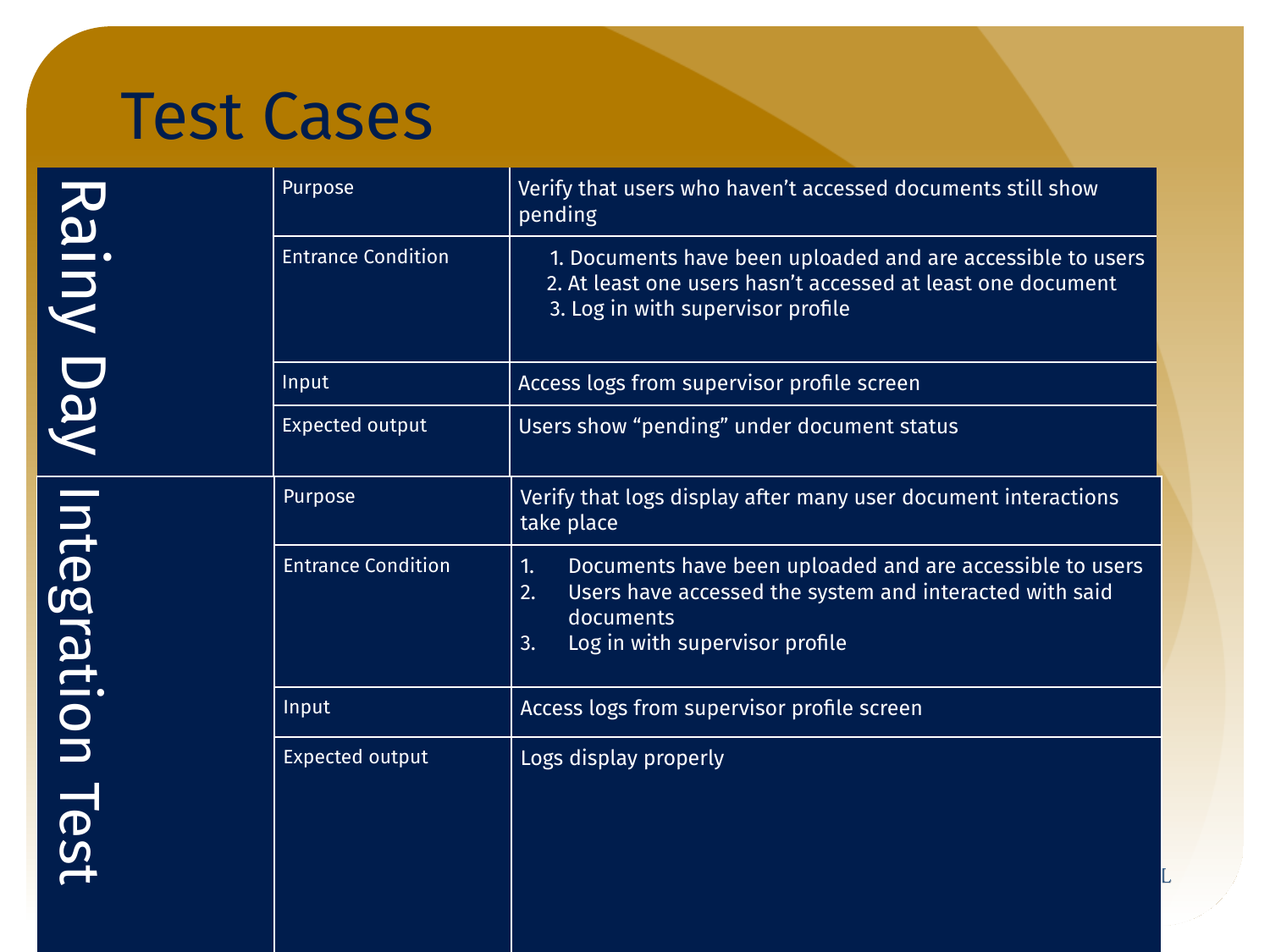

# Test Cases
| Rainy Day | Purpose | Verify that users who haven’t accessed documents still show pending |
| --- | --- | --- |
|  | Entrance Condition | 1. Documents have been uploaded and are accessible to users 2. At least one users hasn’t accessed at least one document 3. Log in with supervisor profile |
|  | Input | Access logs from supervisor profile screen |
|  | Expected output | Users show “pending” under document status |
| Integration Test | Purpose | Verify that logs display after many user document interactions take place |
| --- | --- | --- |
|  | Entrance Condition | Documents have been uploaded and are accessible to users Users have accessed the system and interacted with said documents Log in with supervisor profile |
|  | Input | Access logs from supervisor profile screen |
|  | Expected output | Logs display properly |